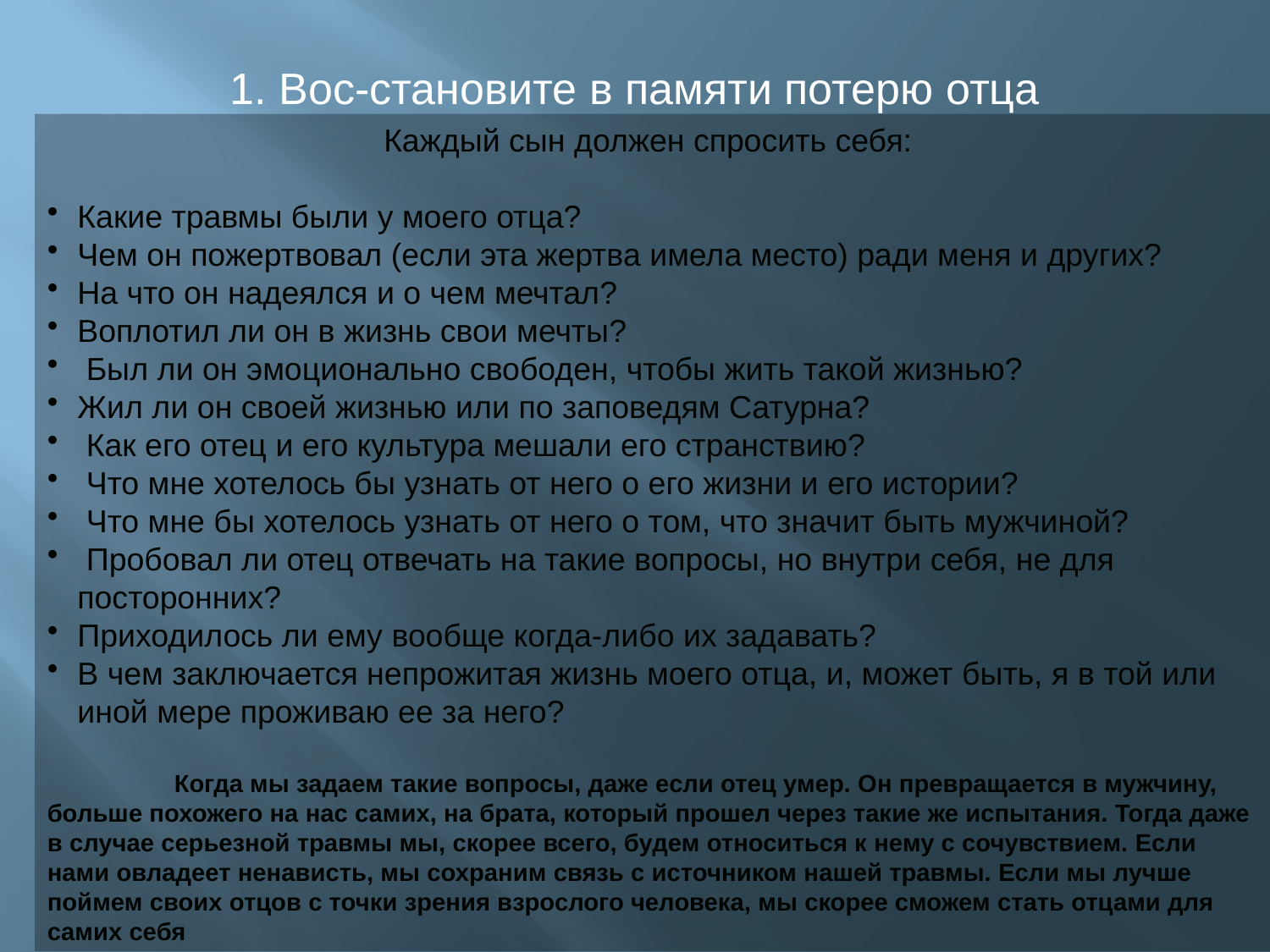

# 1. Вос-становите в памяти потерю отца
Каждый сын должен спросить себя:

Какие травмы были у моего отца?
Чем он пожертвовал (если эта жертва имела место) ради меня и других?
На что он надеялся и о чем мечтал?
Воплотил ли он в жизнь свои мечты?
 Был ли он эмоционально свободен, чтобы жить такой жизнью?
Жил ли он своей жизнью или по заповедям Сатурна?
 Как его отец и его культура мешали его странствию?
 Что мне хотелось бы узнать от него о его жизни и его истории?
 Что мне бы хотелось узнать от него о том, что значит быть мужчиной?
 Пробовал ли отец отвечать на такие вопросы, но внутри себя, не для посторонних?
Приходилось ли ему вообще когда-либо их задавать?
В чем заключается непрожитая жизнь моего отца, и, может быть, я в той или иной мере проживаю ее за него?

	Когда мы задаем такие вопросы, даже если отец умер. Он превращается в мужчину, больше похожего на нас самих, на брата, который прошел через такие же испытания. Тогда даже в случае серьезной травмы мы, скорее всего, будем относиться к нему с сочувствием. Если нами овладеет ненависть, мы сохраним связь с источником нашей травмы. Если мы лучше поймем своих отцов с точки зрения взрослого человека, мы скорее сможем стать отцами для самих себя